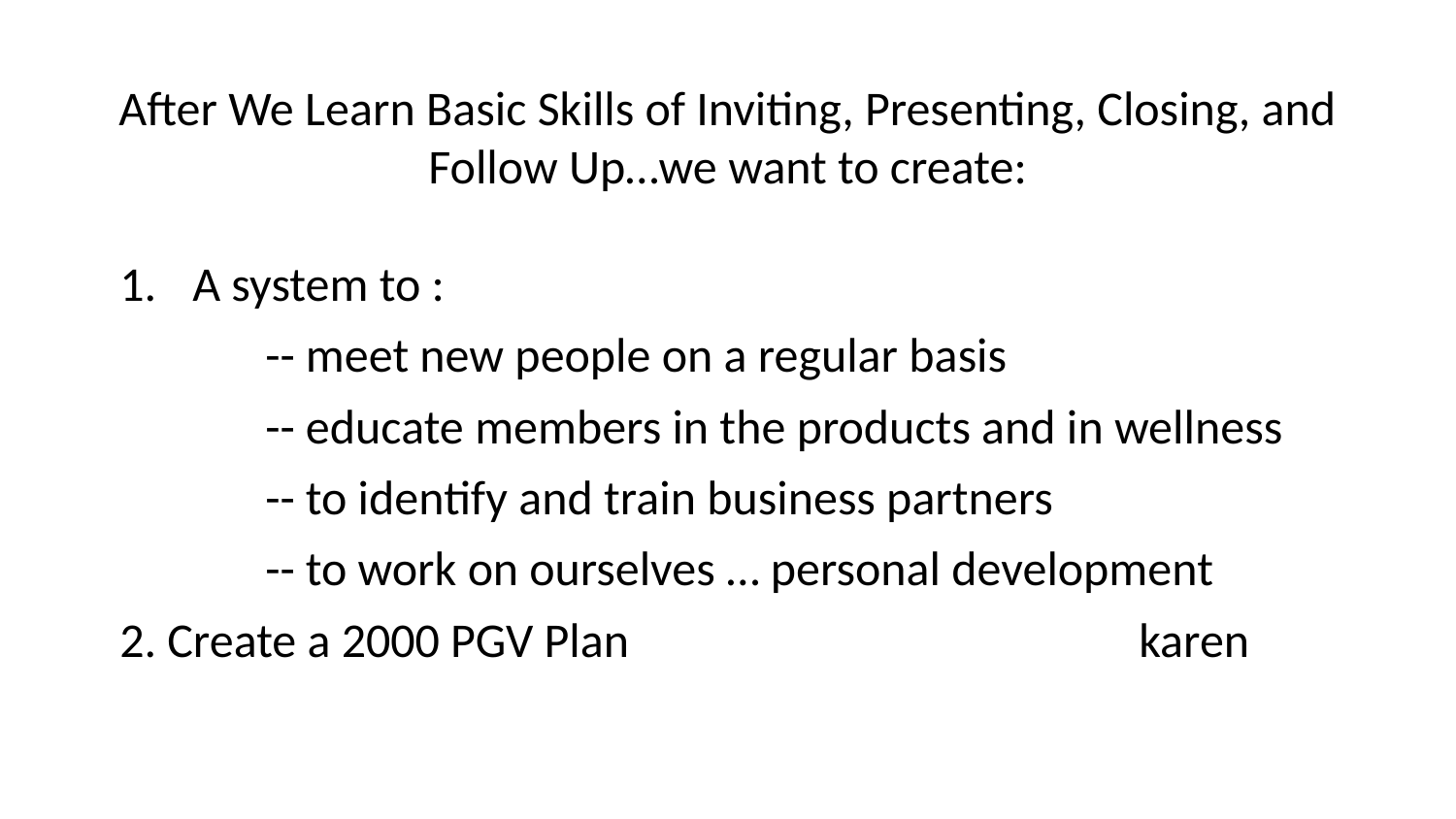

# After We Learn Basic Skills of Inviting, Presenting, Closing, and Follow Up…we want to create:
A system to :
	-- meet new people on a regular basis
	-- educate members in the products and in wellness
	-- to identify and train business partners
	-- to work on ourselves … personal development
2. Create a 2000 PGV Plan 				karen